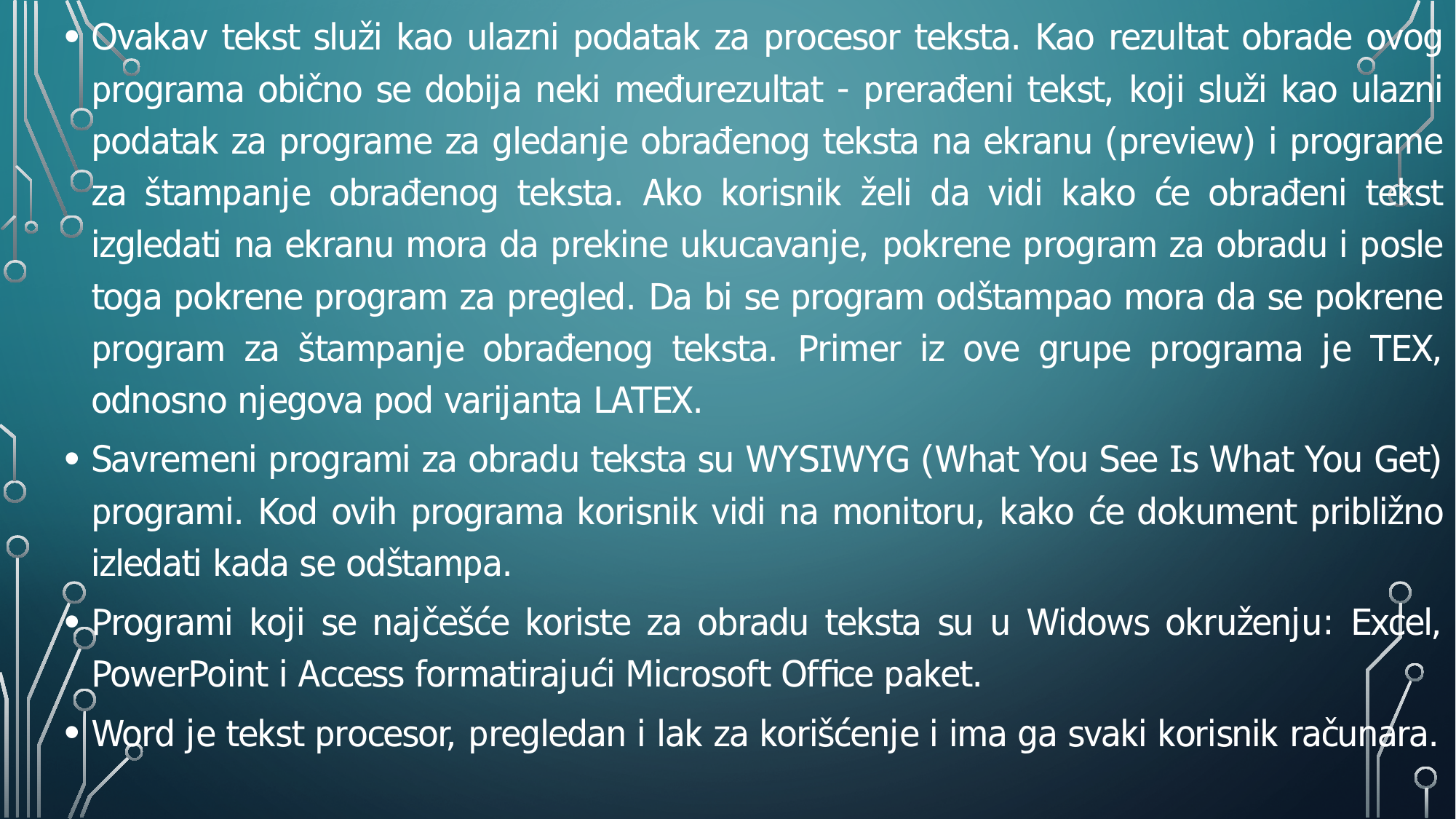

Ovakav tekst služi kao ulazni podatak za procesor teksta. Kao rezultat obrade ovog programa obično se dobija neki međurezultat - prerađeni tekst, koji služi kao ulazni podatak za programe za gledanje obrađenog teksta na ekranu (preview) i programe za štampanje obrađenog teksta. Ako korisnik želi da vidi kako će obrađeni tekst izgledati na ekranu mora da prekine ukucavanje, pokrene program za obradu i posle toga pokrene program za pregled. Da bi se program odštampao mora da se pokrene program za štampanje obrađenog teksta. Primer iz ove grupe programa je TEX, odnosno njegova pod varijanta LATEX.
Savremeni programi za obradu teksta su WYSIWYG (What You See Is What You Get) programi. Kod ovih programa korisnik vidi na monitoru, kako će dokument približno izledati kada se odštampa.
Programi koji se najčešće koriste za obradu teksta su u Widows okruženju: Excel, PowerPoint i Access formatirajući Microsoft Office paket.
Word je tekst procesor, pregledan i lak za korišćenje i ima ga svaki korisnik računara.